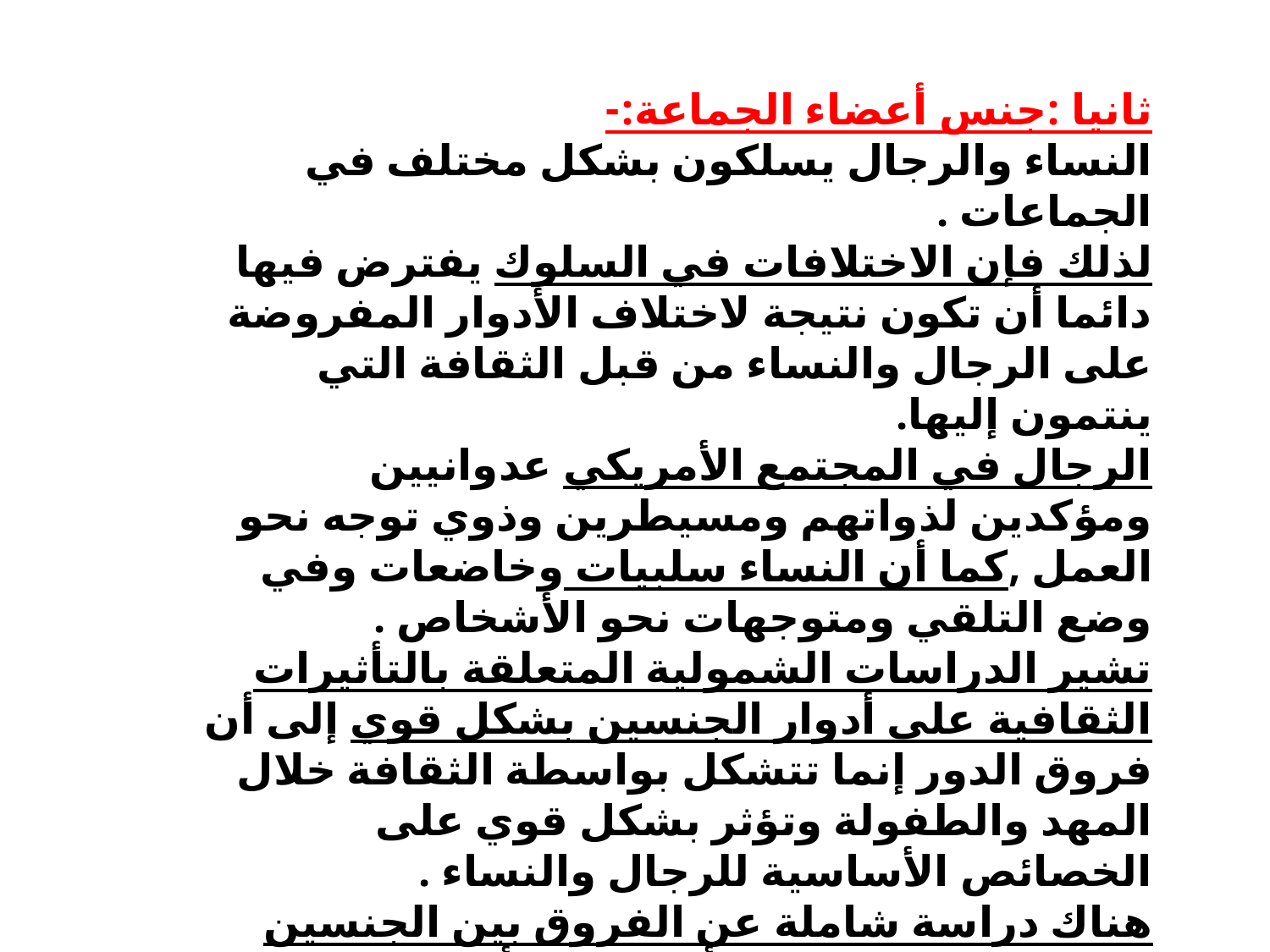

ثانيا :جنس أعضاء الجماعة:-
النساء والرجال يسلكون بشكل مختلف في الجماعات .
لذلك فإن الاختلافات في السلوك يفترض فيها دائما أن تكون نتيجة لاختلاف الأدوار المفروضة على الرجال والنساء من قبل الثقافة التي ينتمون إليها.
الرجال في المجتمع الأمريكي عدوانيين ومؤكدين لذواتهم ومسيطرين وذوي توجه نحو العمل ,كما أن النساء سلبيات وخاضعات وفي وضع التلقي ومتوجهات نحو الأشخاص .
تشير الدراسات الشمولية المتعلقة بالتأثيرات الثقافية على أدوار الجنسين بشكل قوي إلى أن فروق الدور إنما تتشكل بواسطة الثقافة خلال المهد والطفولة وتؤثر بشكل قوي على الخصائص الأساسية للرجال والنساء .
هناك دراسة شاملة عن الفروق بين الجنسين في الشخصية كشفت أن الذكور أكثر عدوانية ،وأكثر تأكيدا للذات وأكثر جسارة ،ويبدو أنهم يكشفون أيضا عن نوع من الخشونة في السلوك واللغة  والعواطف أكثر من النساء .